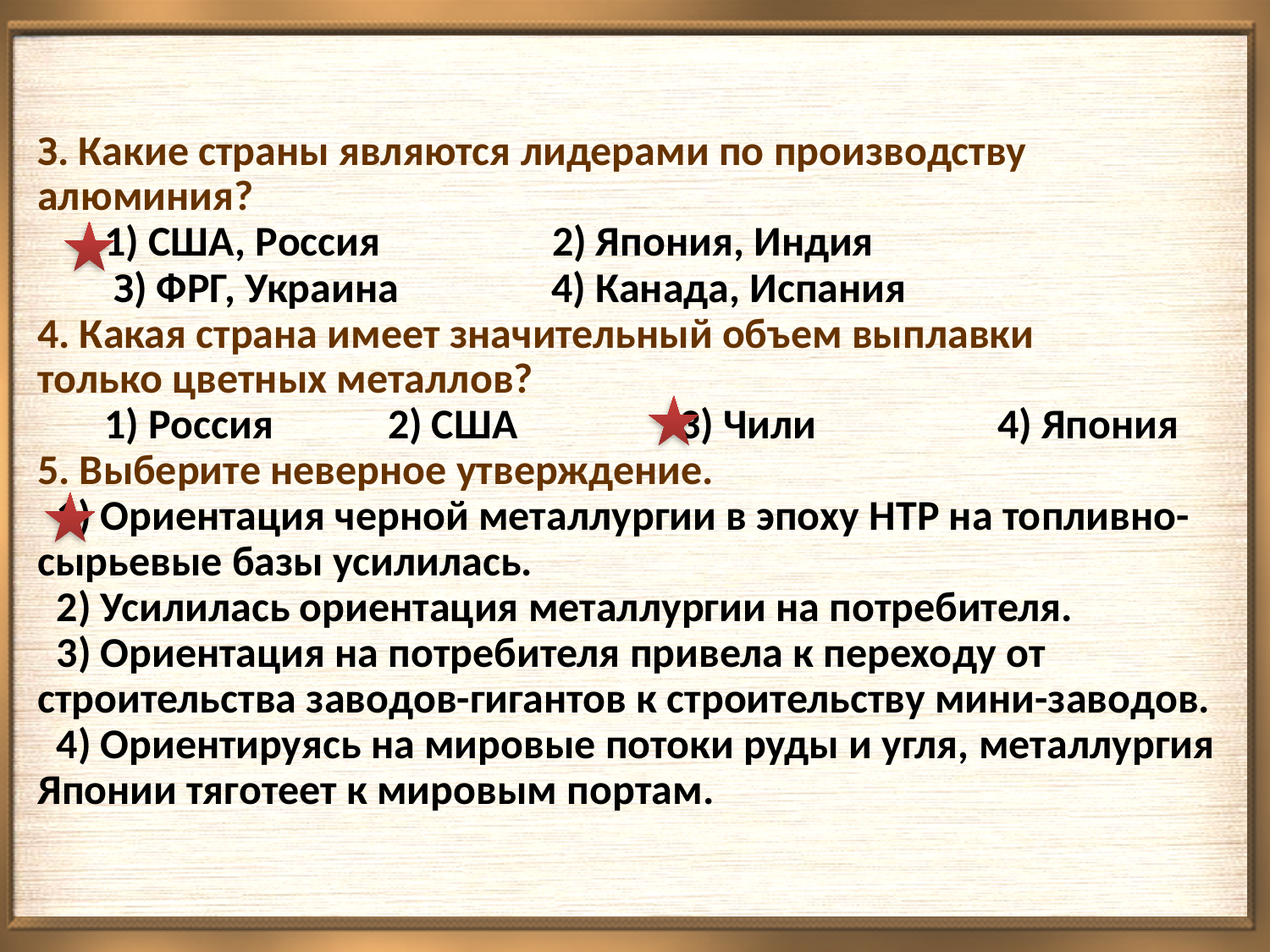

#
З. Какие страны являются лидерами по производству алюминия?
       1) США, Россия                  2) Япония, Индия
        З) ФРГ, Украина                4) Канада, Испания
4. Какая страна имеет значительный объем выплавки
только цветных металлов?
       1) Россия            2) США                 3) Чили                   4) Япония
5. Выберите неверное утверждение.
  1) Ориентация черной металлургии в эпоху НТР на топливно-сырьевые базы усилилась.
  2) Усилилась ориентация металлургии на потребителя.
  3) Ориентация на потребителя привела к переходу от строительства заводов-гигантов к строительству мини-заводов.
  4) Ориентируясь на мировые потоки руды и угля, металлургия Японии тяготеет к мировым портам.